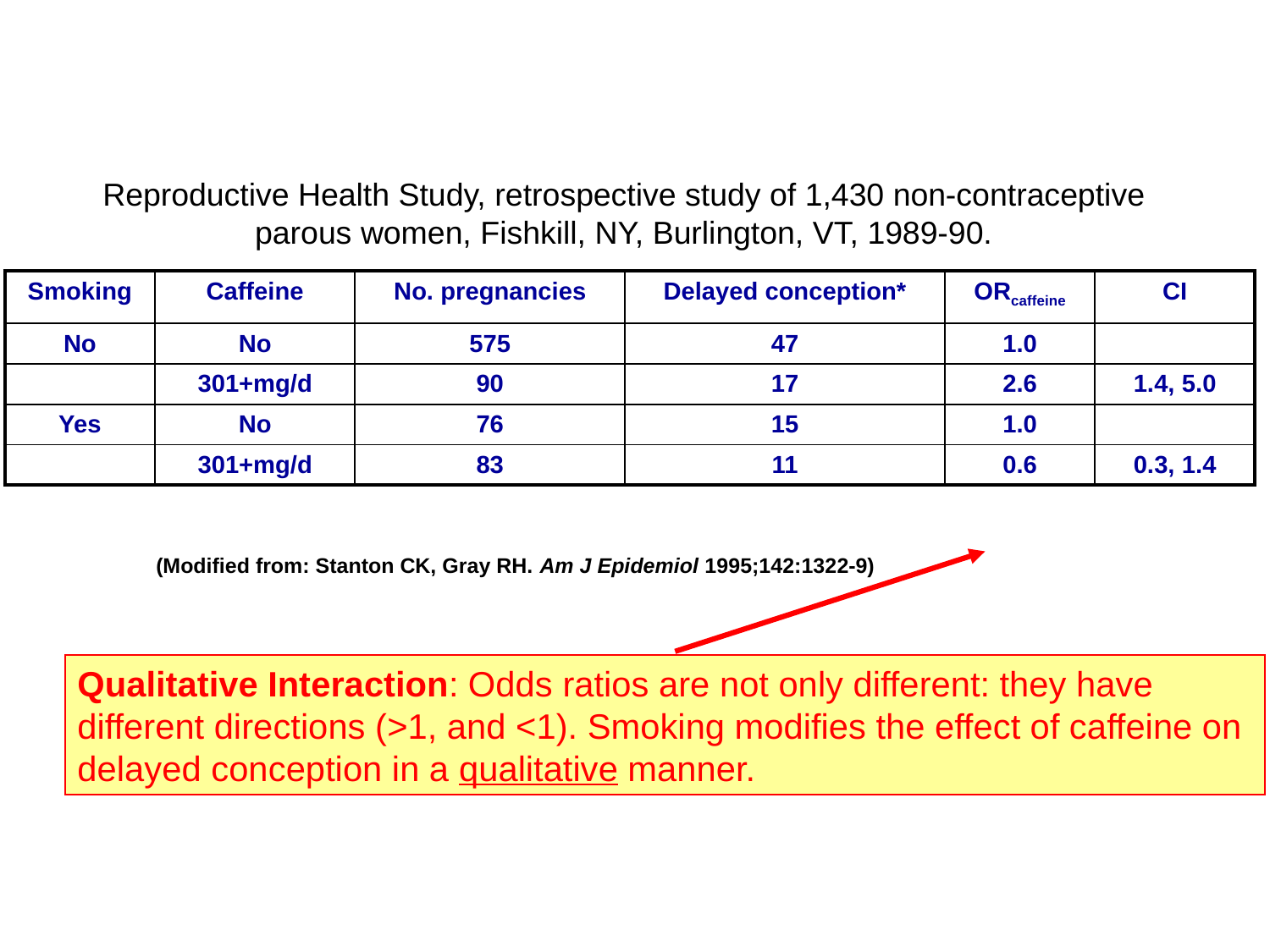

Reproductive Health Study, retrospective study of 1,430 non-contraceptive parous women, Fishkill, NY, Burlington, VT, 1989-90.
| Smoking | Caffeine | No. pregnancies | Delayed conception\* | ORcaffeine | CI |
| --- | --- | --- | --- | --- | --- |
| No | No | 575 | 47 | 1.0 |  |
|  | 301+mg/d | 90 | 17 | 2.6 | 1.4, 5.0 |
| Yes | No | 76 | 15 | 1.0 |  |
|  | 301+mg/d | 83 | 11 | 0.6 | 0.3, 1.4 |
(Modified from: Stanton CK, Gray RH. Am J Epidemiol 1995;142:1322-9)

Qualitative Interaction: Odds ratios are not only different: they have different directions (>1, and <1). Smoking modifies the effect of caffeine on delayed conception in a qualitative manner.